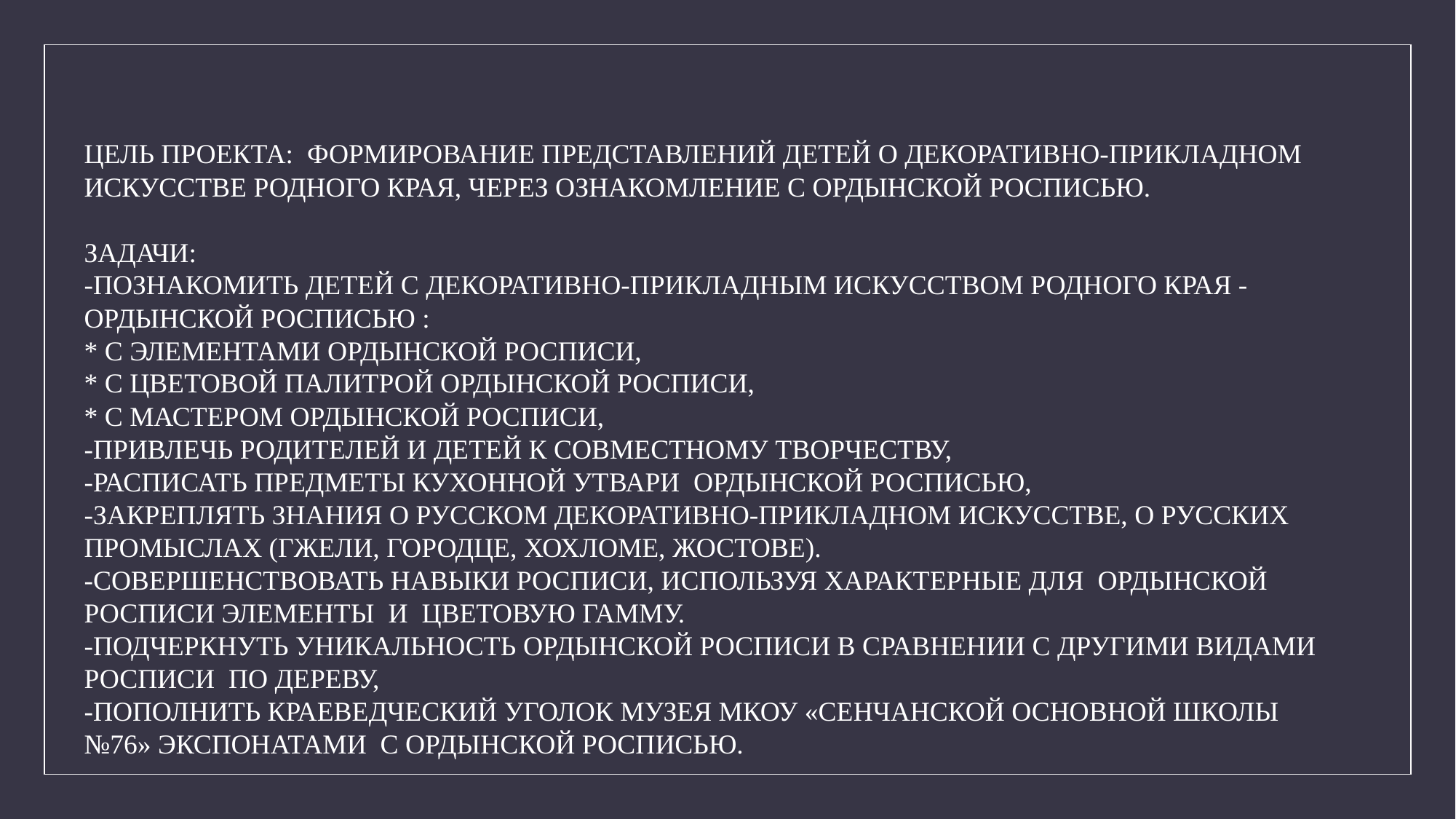

ЦЕЛЬ ПРОЕКТА:  ФОРМИРОВАНИЕ ПРЕДСТАВЛЕНИЙ ДЕТЕЙ О ДЕКОРАТИВНО-ПРИКЛАДНОМ     ИСКУССТВЕ РОДНОГО КРАЯ, ЧЕРЕЗ ОЗНАКОМЛЕНИЕ С ОРДЫНСКОЙ РОСПИСЬЮ.
ЗАДАЧИ:
-ПОЗНАКОМИТЬ ДЕТЕЙ С ДЕКОРАТИВНО-ПРИКЛАДНЫМ ИСКУССТВОМ РОДНОГО КРАЯ - ОРДЫНСКОЙ РОСПИСЬЮ :
* С ЭЛЕМЕНТАМИ ОРДЫНСКОЙ РОСПИСИ,
* С ЦВЕТОВОЙ ПАЛИТРОЙ ОРДЫНСКОЙ РОСПИСИ,
* С МАСТЕРОМ ОРДЫНСКОЙ РОСПИСИ,
-ПРИВЛЕЧЬ РОДИТЕЛЕЙ И ДЕТЕЙ К СОВМЕСТНОМУ ТВОРЧЕСТВУ,
-РАСПИСАТЬ ПРЕДМЕТЫ КУХОННОЙ УТВАРИ  ОРДЫНСКОЙ РОСПИСЬЮ,
-ЗАКРЕПЛЯТЬ ЗНАНИЯ О РУССКОМ ДЕКОРАТИВНО-ПРИКЛАДНОМ ИСКУССТВЕ, О РУССКИХ ПРОМЫСЛАХ (ГЖЕЛИ, ГОРОДЦЕ, ХОХЛОМЕ, ЖОСТОВЕ).
-СОВЕРШЕНСТВОВАТЬ НАВЫКИ РОСПИСИ, ИСПОЛЬЗУЯ ХАРАКТЕРНЫЕ ДЛЯ  ОРДЫНСКОЙ  РОСПИСИ ЭЛЕМЕНТЫ  И  ЦВЕТОВУЮ ГАММУ.
-ПОДЧЕРКНУТЬ УНИКАЛЬНОСТЬ ОРДЫНСКОЙ РОСПИСИ В СРАВНЕНИИ С ДРУГИМИ ВИДАМИ РОСПИСИ  ПО ДЕРЕВУ,
-ПОПОЛНИТЬ КРАЕВЕДЧЕСКИЙ УГОЛОК МУЗЕЯ МКОУ «СЕНЧАНСКОЙ ОСНОВНОЙ ШКОЛЫ №76» ЭКСПОНАТАМИ  С ОРДЫНСКОЙ РОСПИСЬЮ.